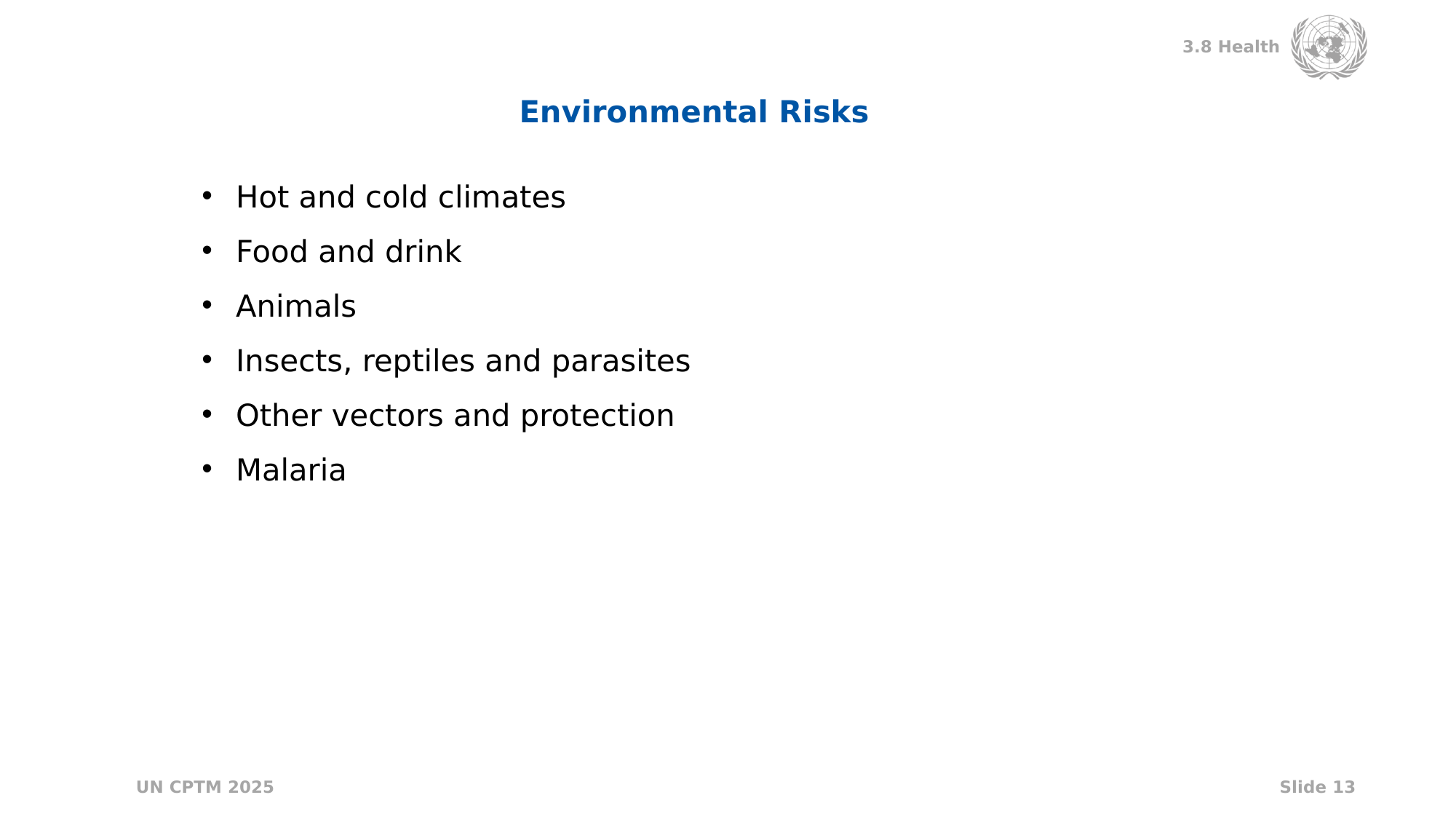

Environmental Risks
Hot and cold climates
Food and drink
Animals
Insects, reptiles and parasites
Other vectors and protection
Malaria